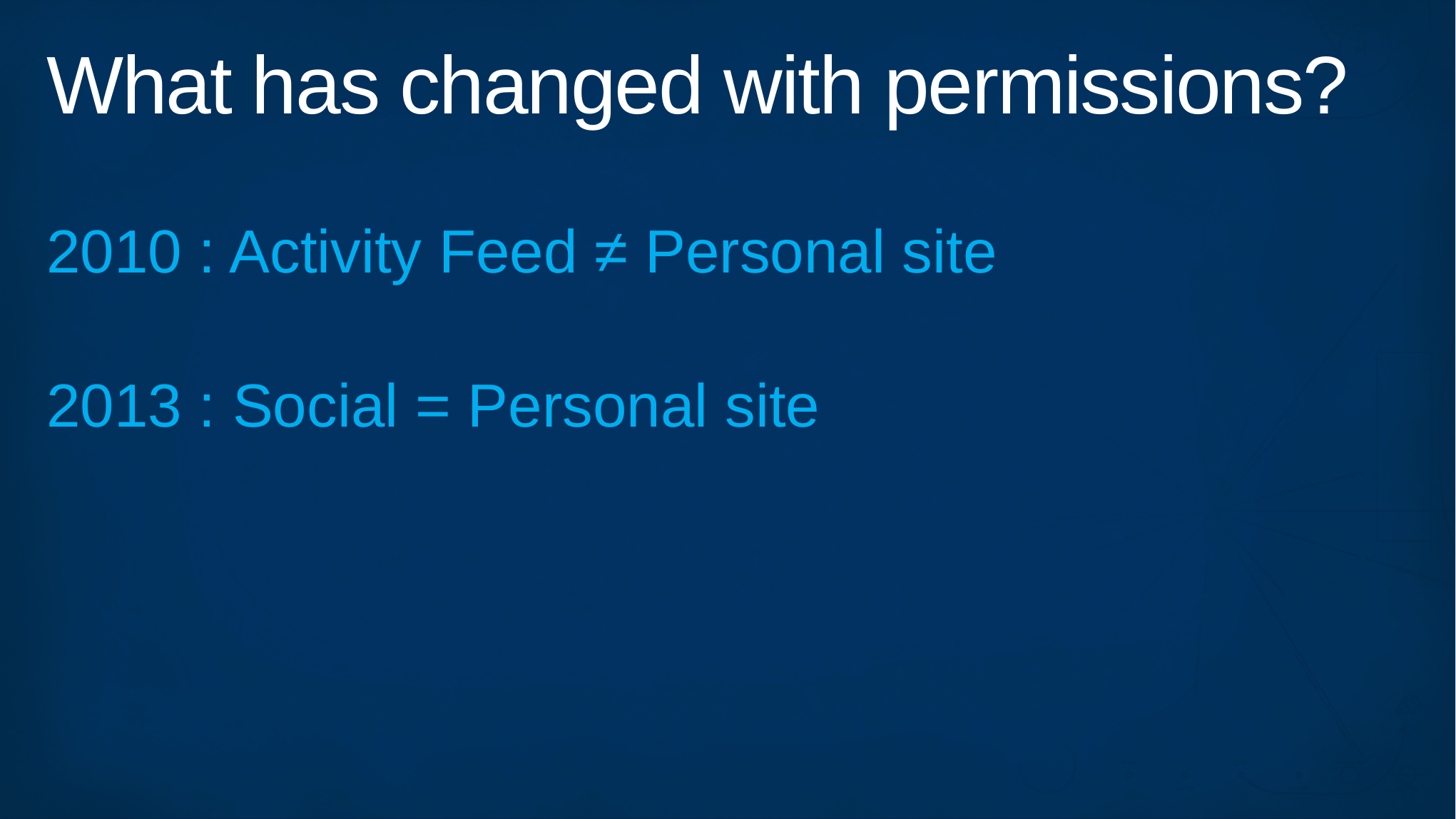

# What has changed with permissions? 2010 : Activity Feed ≠ Personal site 2013 : Social = Personal site